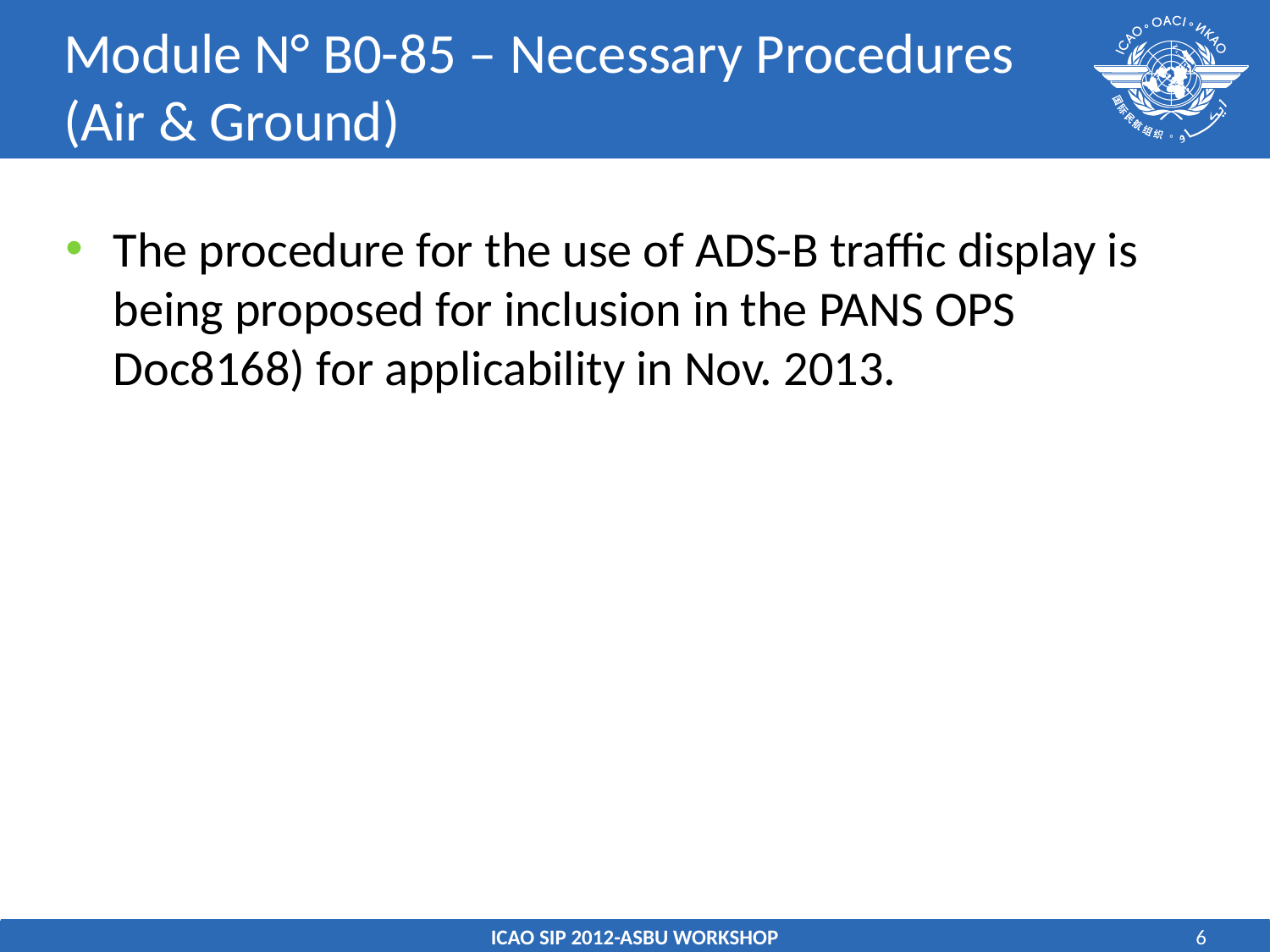

# Module N° B0-85 – Necessary Procedures (Air & Ground)
The procedure for the use of ADS-B traffic display is being proposed for inclusion in the PANS OPS Doc8168) for applicability in Nov. 2013.
ICAO SIP 2012-ASBU WORKSHOP
6